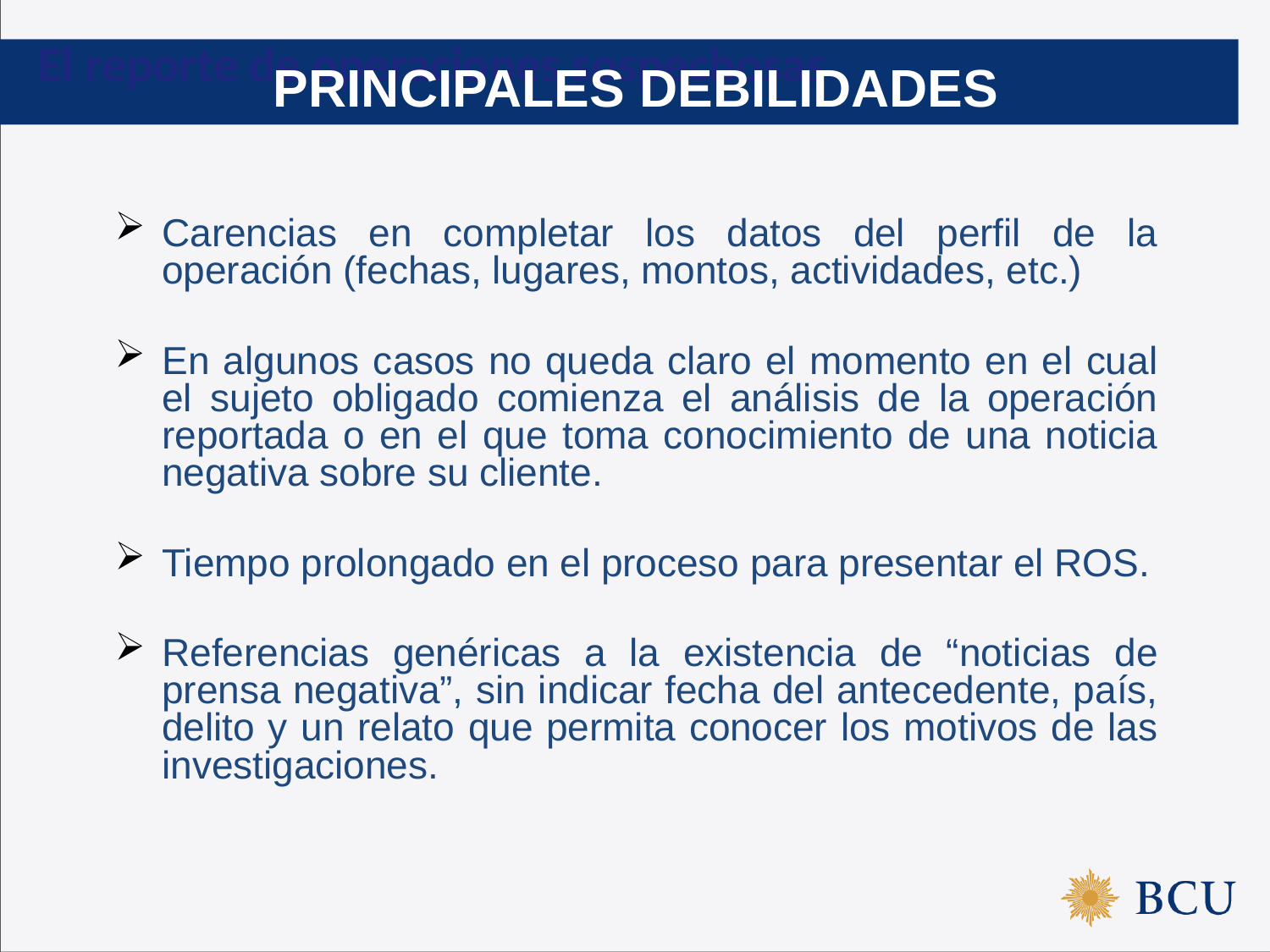

El reporte de operaciones sospechosas
PRINCIPALES DEBILIDADES

Carencias en completar los datos del perfil de la operación (fechas, lugares, montos, actividades, etc.)

En algunos casos no queda claro el momento en el cual el sujeto obligado comienza el análisis de la operación reportada o en el que toma conocimiento de una noticia negativa sobre su cliente.

Tiempo prolongado en el proceso para presentar el ROS.

Referencias genéricas a la existencia de “noticias de prensa negativa”, sin indicar fecha del antecedente, país, delito y un relato que permita conocer los motivos de las investigaciones.